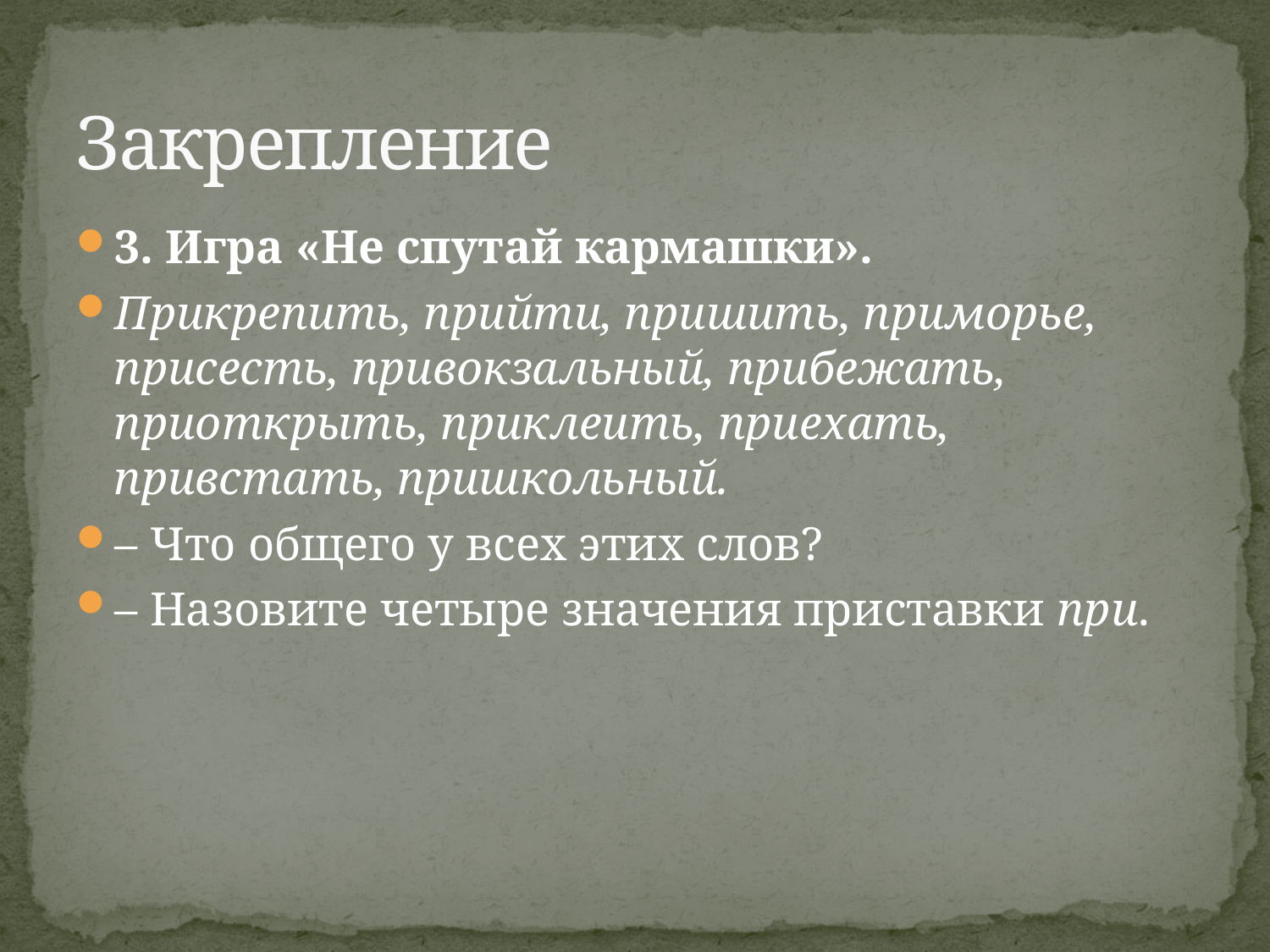

# Закрепление
3. Игра «Не спутай кармашки».
Прикрепить, прийти, пришить, приморье, присесть, привокзальный, прибежать, приоткрыть, приклеить, приехать, привстать, пришкольный.
– Что общего у всех этих слов?
– Назовите четыре значения приставки при.